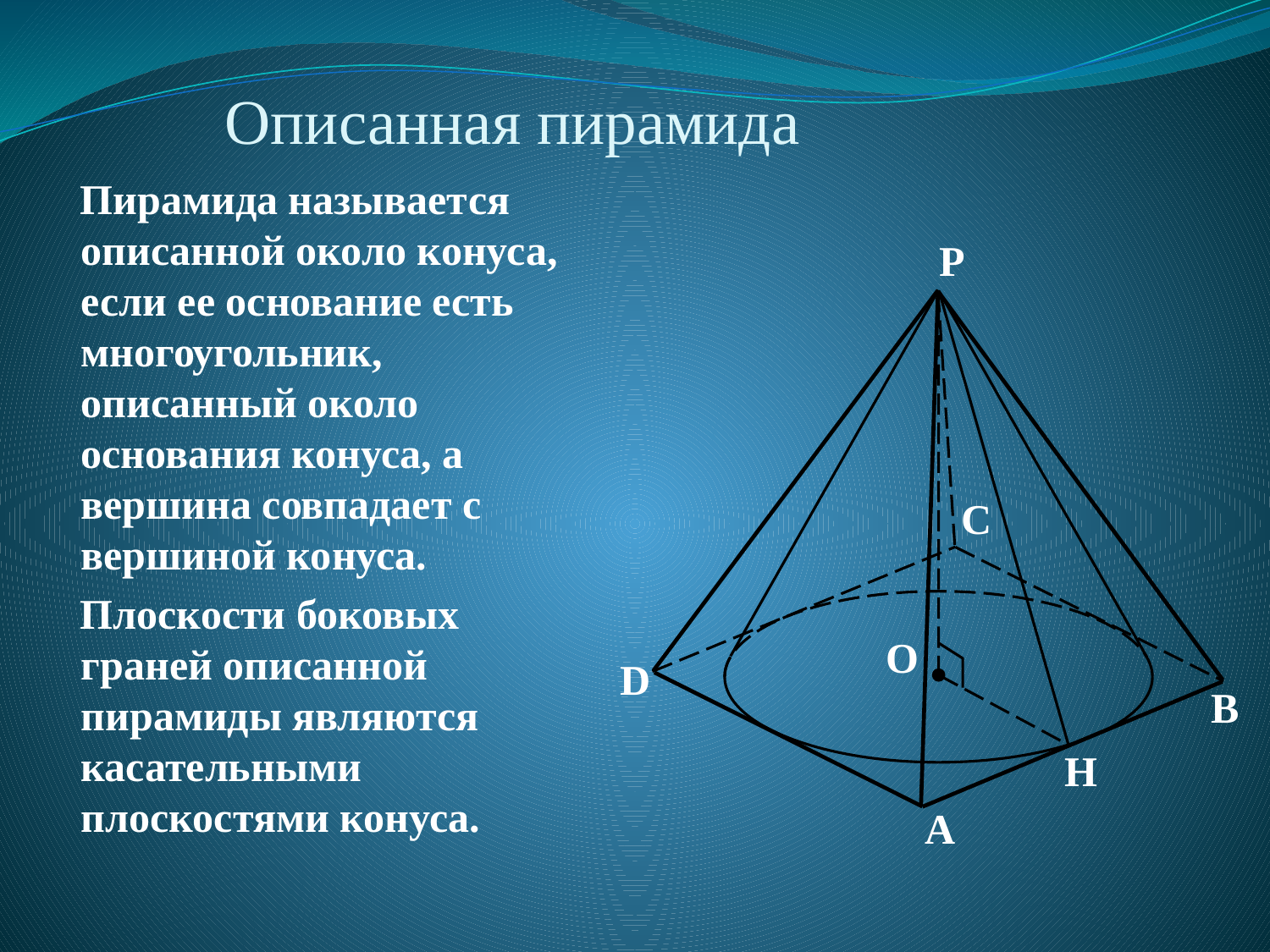

# Описанная пирамида
Пирамида называется описанной около конуса, если ее основание есть многоугольник, описанный около основания конуса, а вершина совпадает с вершиной конуса.
Плоскости боковых граней описанной пирамиды являются касательными плоскостями конуса.

P

C
O
D
B
H
A